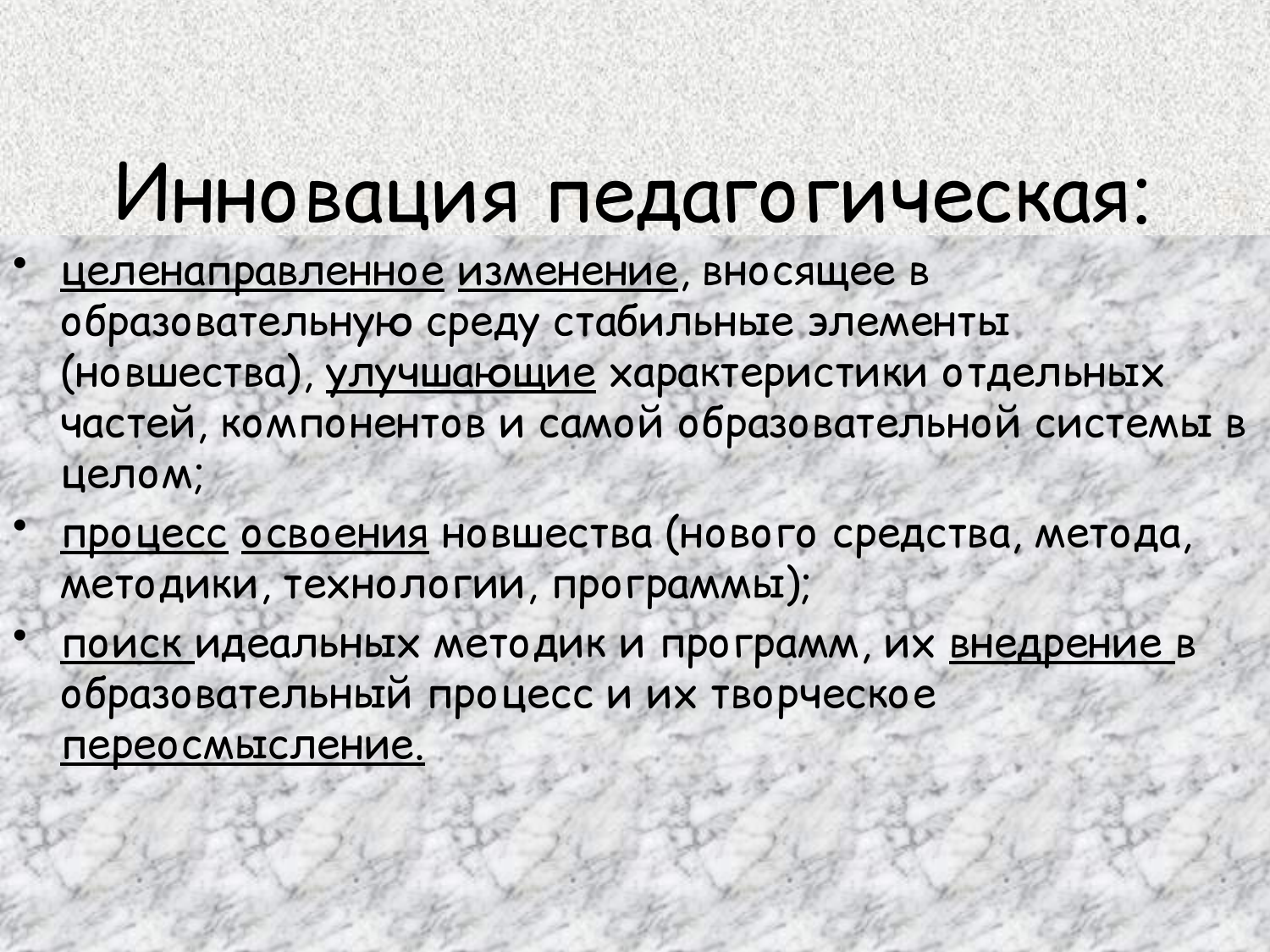

# Инновация педагогическая:
целенаправленное изменение, вносящее в образовательную среду стабильные элементы (новшества), улучшающие характеристики отдельных частей, компонентов и самой образовательной системы в целом;
процесс освоения новшества (нового средства, метода, методики, технологии, программы);
поиск идеальных методик и программ, их внедрение в образовательный процесс и их творческое переосмысление.